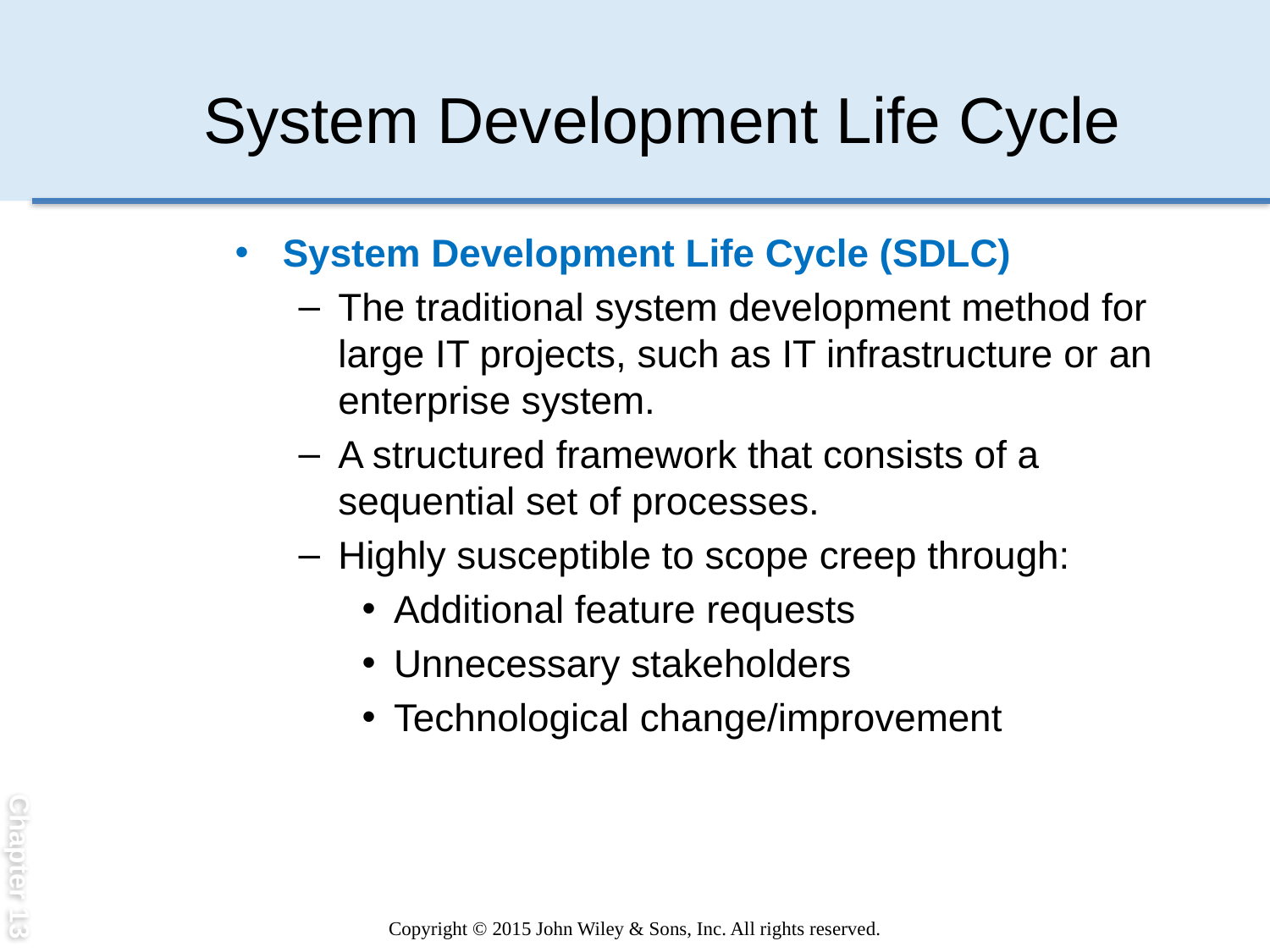

Chapter 13
# System Development Life Cycle
System Development Life Cycle (SDLC)
The traditional system development method for large IT projects, such as IT infrastructure or an enterprise system.
A structured framework that consists of a sequential set of processes.
Highly susceptible to scope creep through:
Additional feature requests
Unnecessary stakeholders
Technological change/improvement